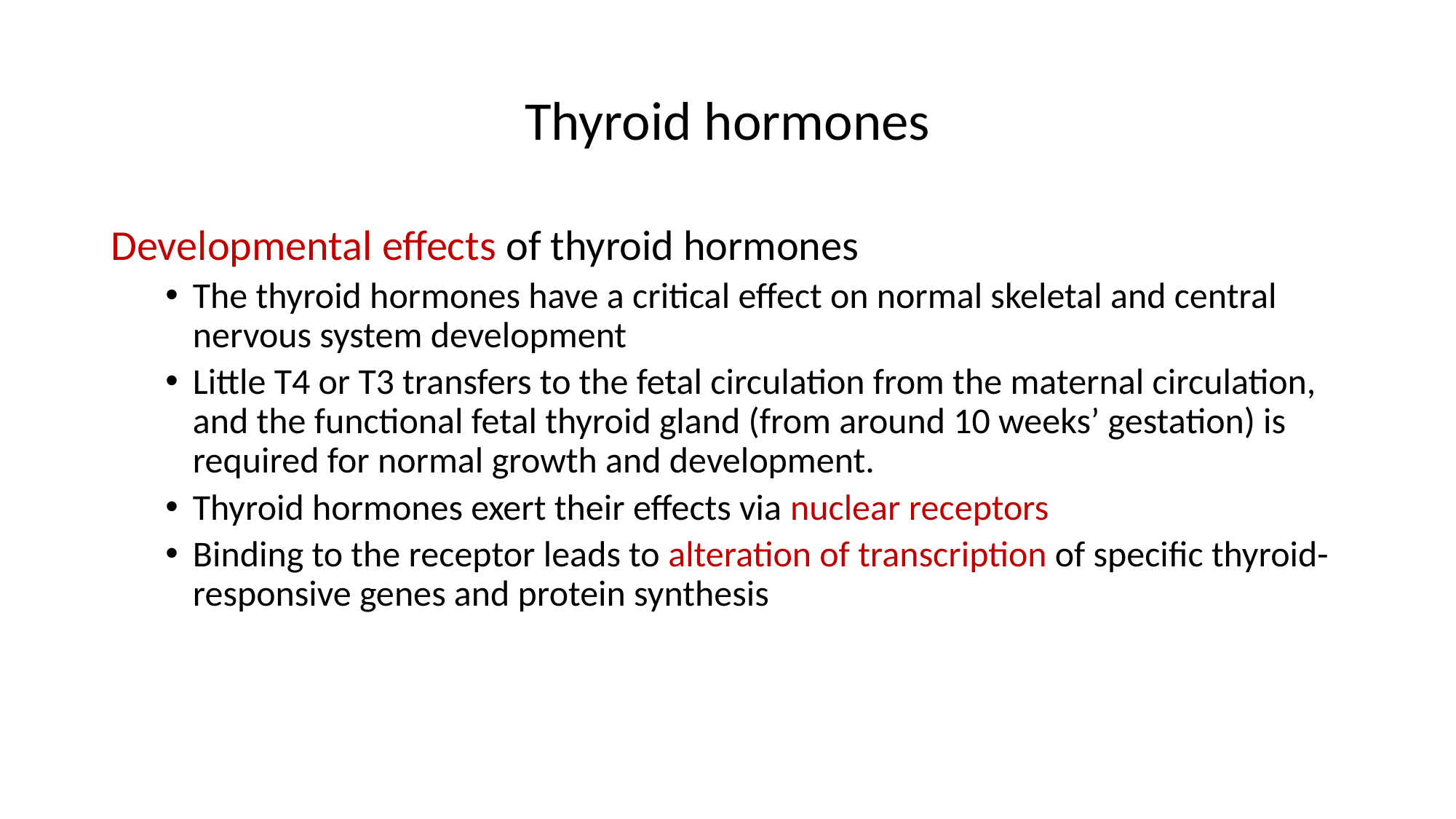

# Thyroid hormones
Developmental effects of thyroid hormones
The thyroid hormones have a critical effect on normal skeletal and central nervous system development
Little T4 or T3 transfers to the fetal circulation from the maternal circulation, and the functional fetal thyroid gland (from around 10 weeks’ gestation) is required for normal growth and development.
Thyroid hormones exert their effects via nuclear receptors
Binding to the receptor leads to alteration of transcription of specific thyroid-responsive genes and protein synthesis